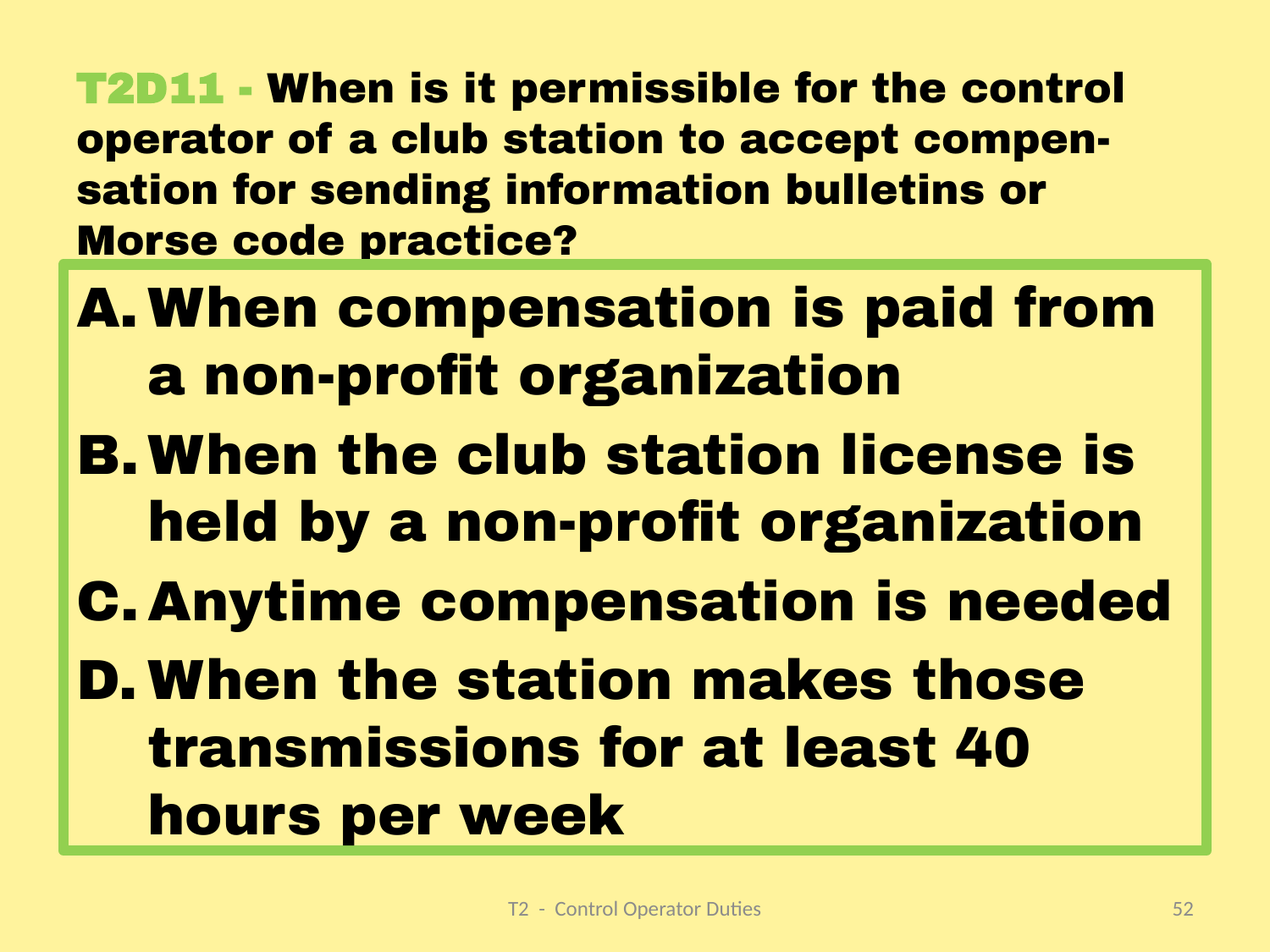

# T2D11 - When is it permissible for the control operator of a club station to accept compen-sation for sending information bulletins or Morse code practice?
When compensation is paid from a non-profit organization
When the club station license is held by a non-profit organization
Anytime compensation is needed
When the station makes those transmissions for at least 40 hours per week
T2  -  Control Operator Duties
52